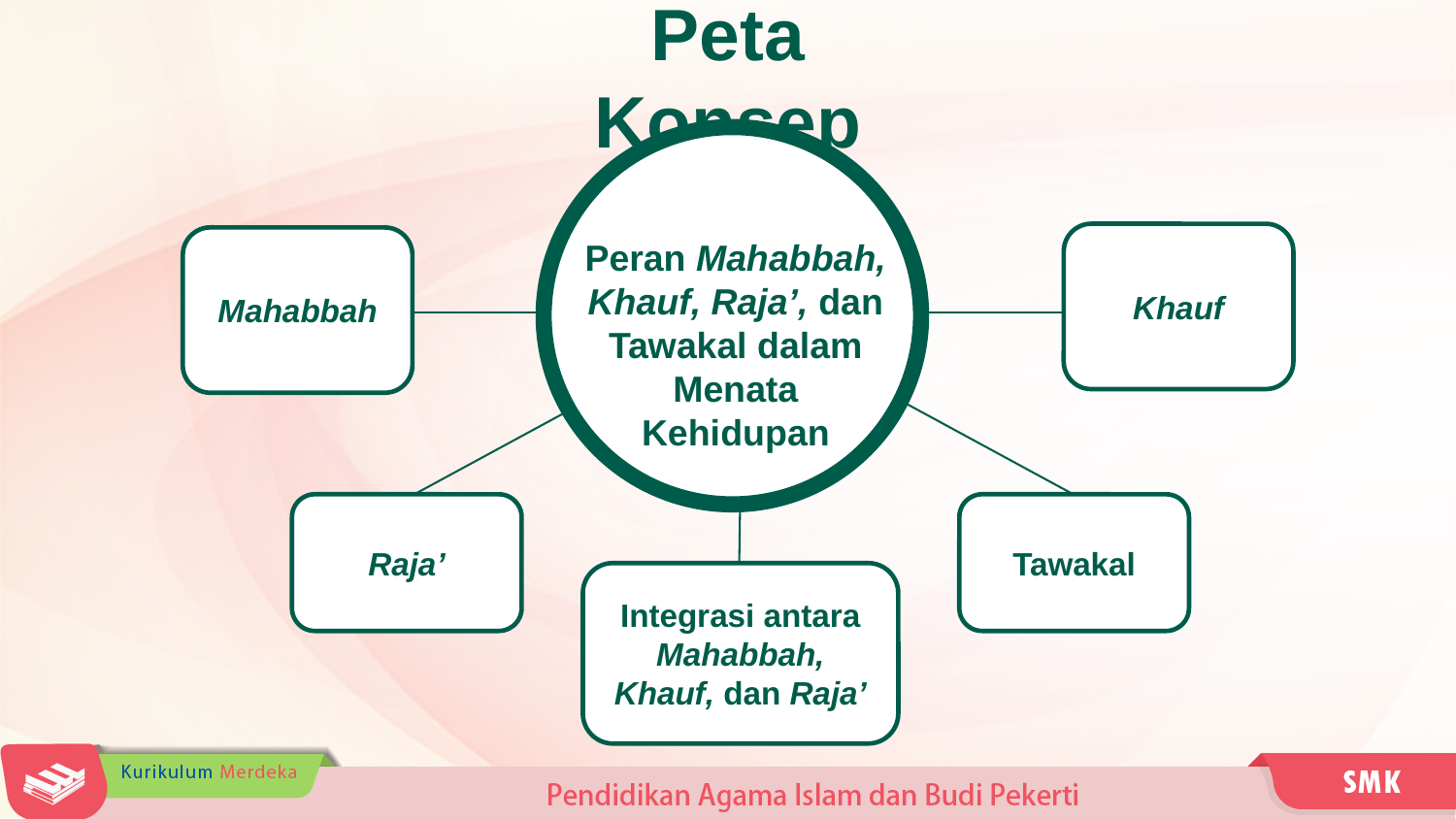

Peta Konsep

Peran Mahabbah, Khauf, Raja’, dan Tawakal dalam Menata Kehidupan
Khauf
Mahabbah
Raja’
Tawakal
Integrasi antara Mahabbah, Khauf, dan Raja’